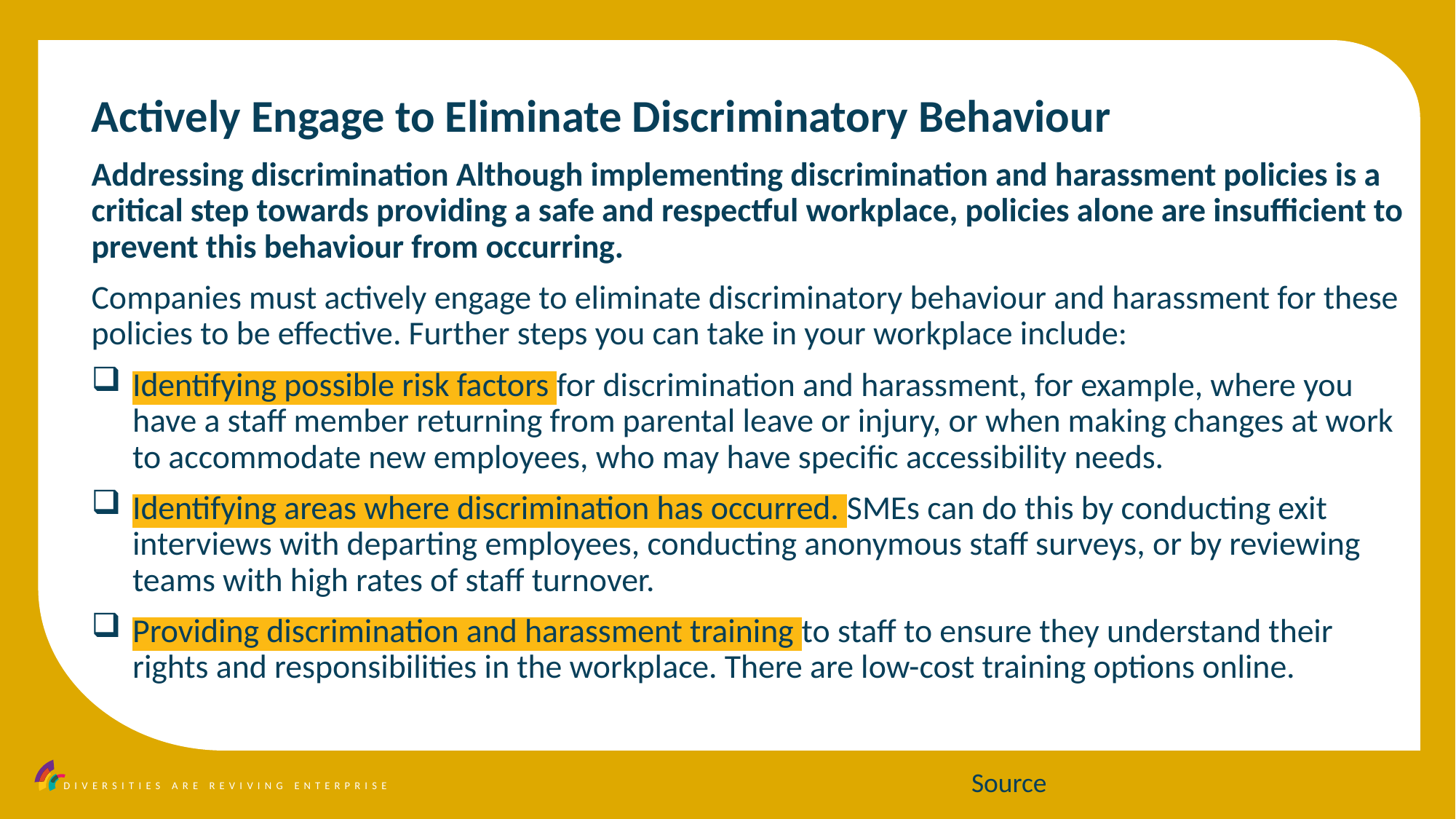

Actively Engage to Eliminate Discriminatory Behaviour
Addressing discrimination Although implementing discrimination and harassment policies is a critical step towards providing a safe and respectful workplace, policies alone are insufficient to prevent this behaviour from occurring.
Companies must actively engage to eliminate discriminatory behaviour and harassment for these policies to be effective. Further steps you can take in your workplace include:
Identifying possible risk factors for discrimination and harassment, for example, where you have a staff member returning from parental leave or injury, or when making changes at work to accommodate new employees, who may have specific accessibility needs.
Identifying areas where discrimination has occurred. SMEs can do this by conducting exit interviews with departing employees, conducting anonymous staff surveys, or by reviewing teams with high rates of staff turnover.
Providing discrimination and harassment training to staff to ensure they understand their rights and responsibilities in the workplace. There are low-cost training options online.
Source